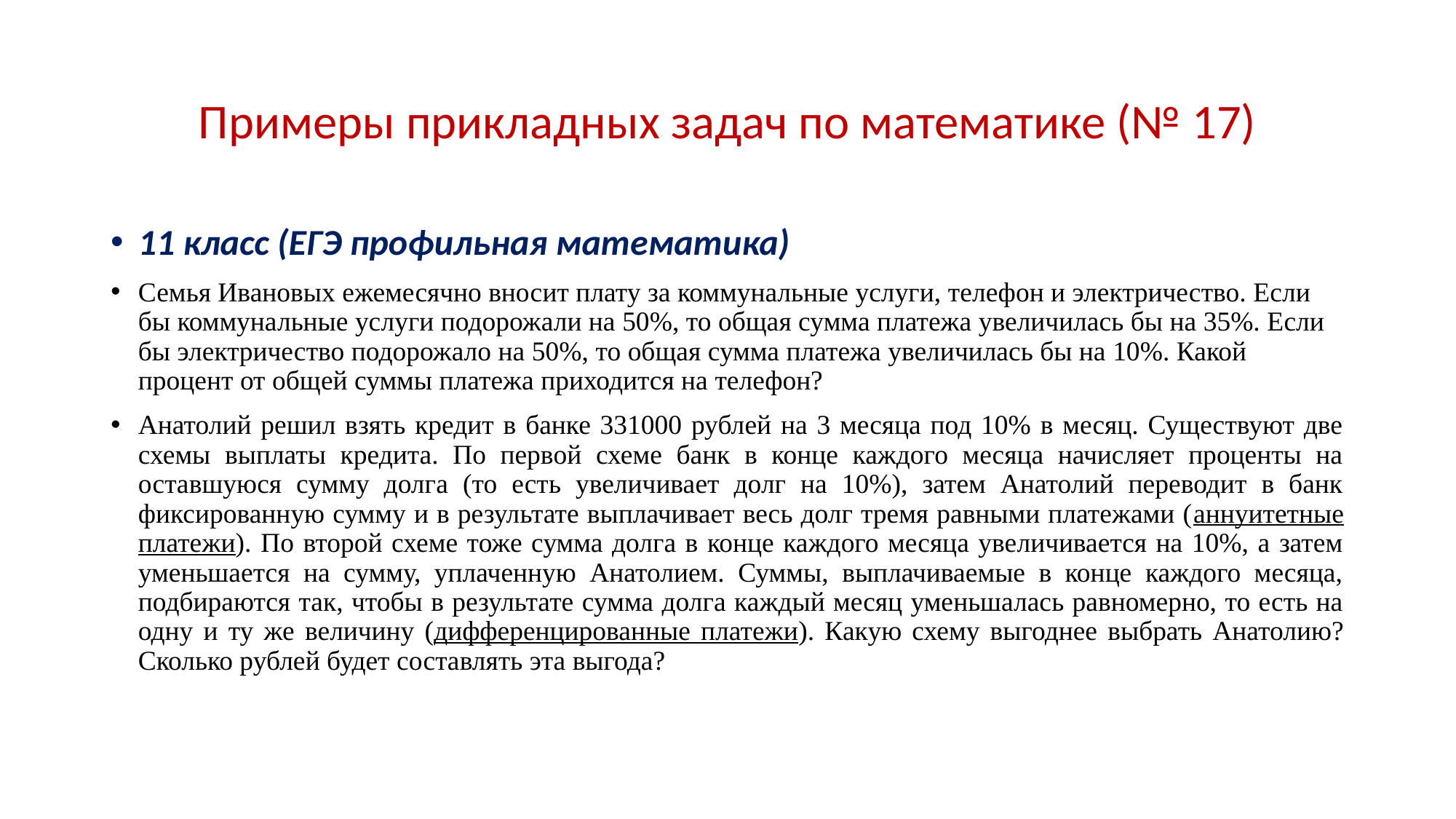

# Примеры прикладных задач по математике (№ 17)
11 класс (ЕГЭ профильная математика)
Семья Ивановых ежемесячно вносит плату за коммунальные услуги, телефон и электричество. Если бы коммунальные услуги подорожали на 50%, то общая сумма платежа увеличилась бы на 35%. Если бы электричество подорожало на 50%, то общая сумма платежа увеличилась бы на 10%. Какой процент от общей суммы платежа приходится на телефон?
Анатолий решил взять кредит в банке 331000 рублей на 3 месяца под 10% в месяц. Существуют две схемы выплаты кредита. По первой схеме банк в конце каждого месяца начисляет проценты на оставшуюся сумму долга (то есть увеличивает долг на 10%), затем Анатолий переводит в банк фиксированную сумму и в результате выплачивает весь долг тремя равными платежами (аннуитетные платежи). По второй схеме тоже сумма долга в конце каждого месяца увеличивается на 10%, а затем уменьшается на сумму, уплаченную Анатолием. Суммы, выплачиваемые в конце каждого месяца, подбираются так, чтобы в результате сумма долга каждый месяц уменьшалась равномерно, то есть на одну и ту же величину (дифференцированные платежи). Какую схему выгоднее выбрать Анатолию? Сколько рублей будет составлять эта выгода?